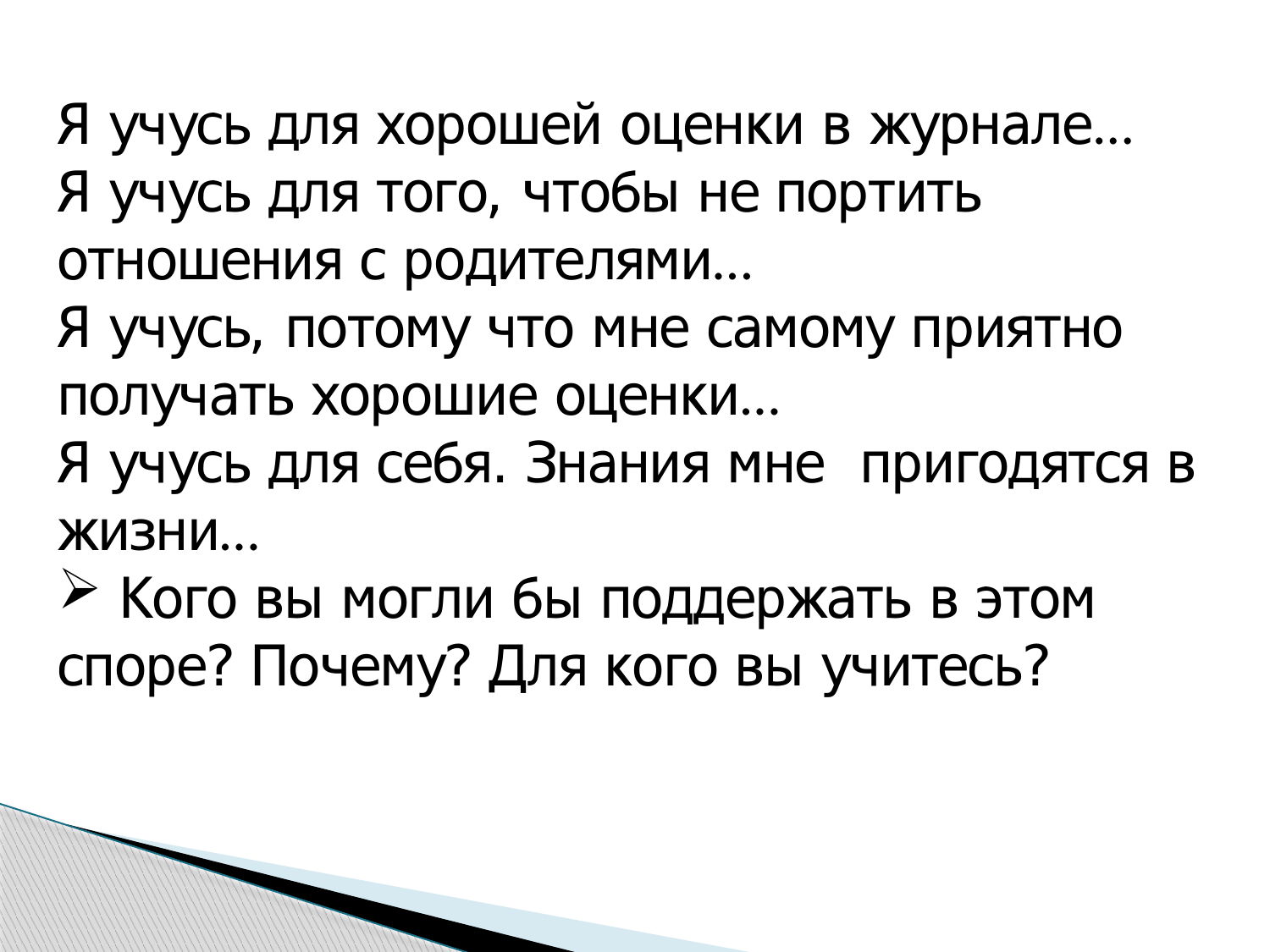

Я учусь для хорошей оценки в журнале…
Я учусь для того, чтобы не  портить отношения с родителями…
Я учусь, потому что мне самому приятно получать хорошие оценки…
Я учусь для себя. Знания мне  пригодятся в жизни…
 Кого вы могли бы поддержать в этом споре? Почему? Для кого вы учитесь?